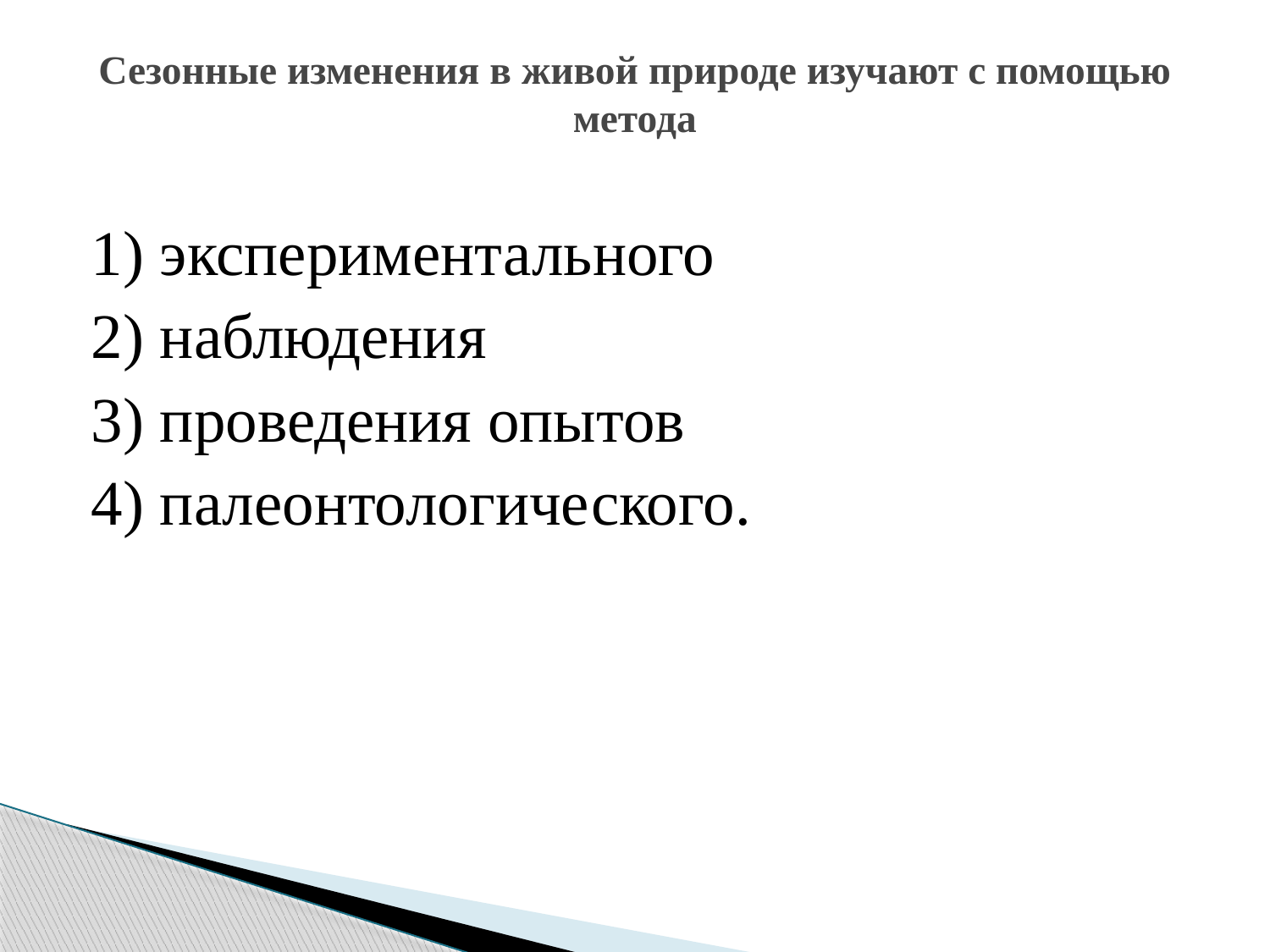

# Сезонные изменения в живой природе изучают с помощью метода
1) экспериментального
2) наблюдения
3) проведения опытов
4) палеонтологического.